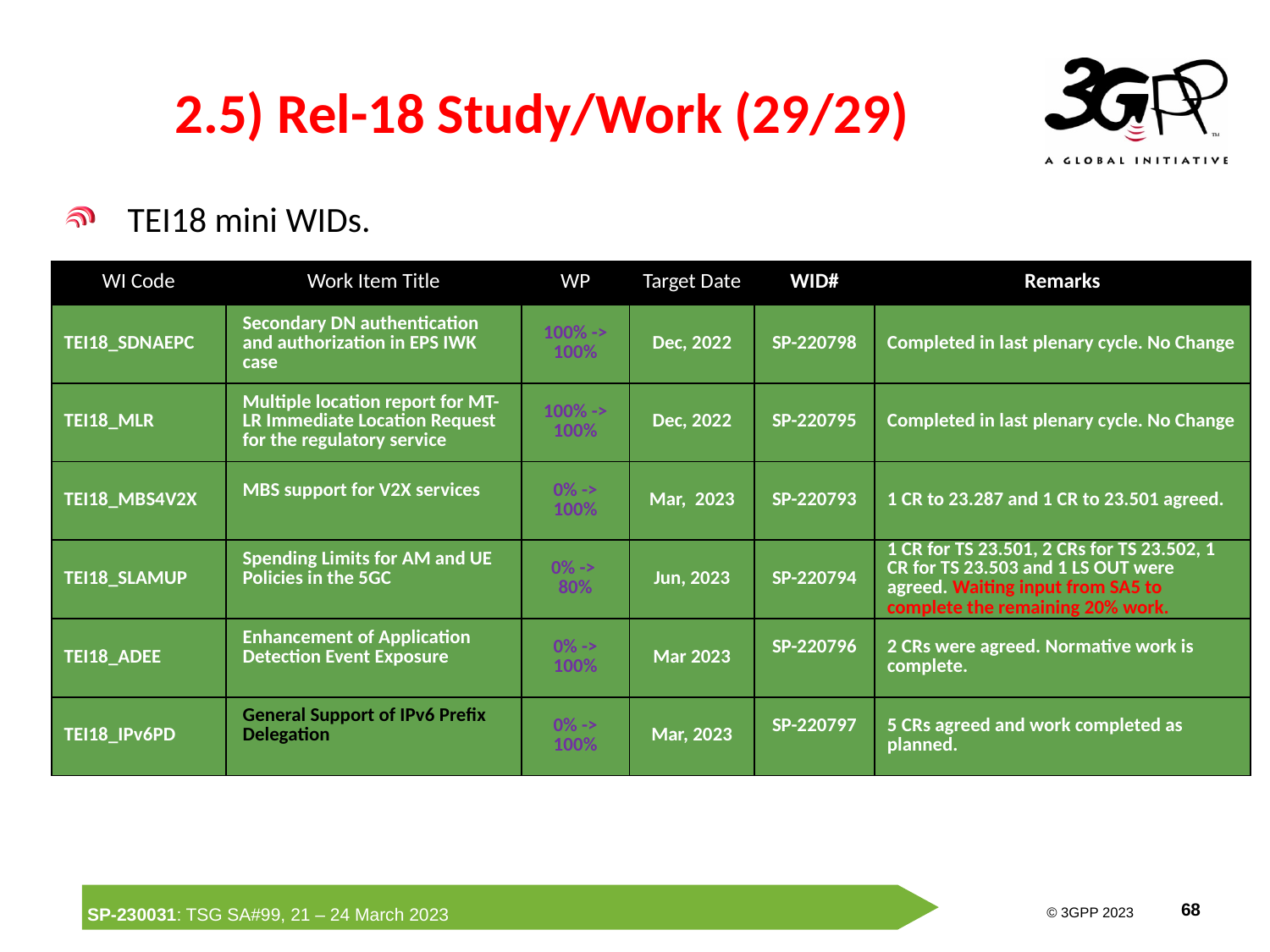

# 2.5) Rel-18 Study/Work (29/29)
TEI18 mini WIDs.
| WI Code | Work Item Title | WP | Target Date | WID# | Remarks |
| --- | --- | --- | --- | --- | --- |
| TEI18\_SDNAEPC | Secondary DN authentication and authorization in EPS IWK case | 100% -> 100% | Dec, 2022 | SP-220798 | Completed in last plenary cycle. No Change |
| TEI18\_MLR | Multiple location report for MT-LR Immediate Location Request for the regulatory service | 100% -> 100% | Dec, 2022 | SP-220795 | Completed in last plenary cycle. No Change |
| TEI18\_MBS4V2X | MBS support for V2X services | 0% -> 100% | Mar, 2023 | SP-220793 | 1 CR to 23.287 and 1 CR to 23.501 agreed. |
| TEI18\_SLAMUP | Spending Limits for AM and UE Policies in the 5GC | 0% -> 80% | Jun, 2023 | SP-220794 | 1 CR for TS 23.501, 2 CRs for TS 23.502, 1 CR for TS 23.503 and 1 LS OUT were agreed. Waiting input from SA5 to complete the remaining 20% work. |
| TEI18\_ADEE | Enhancement of Application Detection Event Exposure | 0% -> 100% | Mar 2023 | SP-220796 | 2 CRs were agreed. Normative work is complete. |
| TEI18\_IPv6PD | General Support of IPv6 Prefix Delegation | 0% -> 100% | Mar, 2023 | SP-220797 | 5 CRs agreed and work completed as planned. |